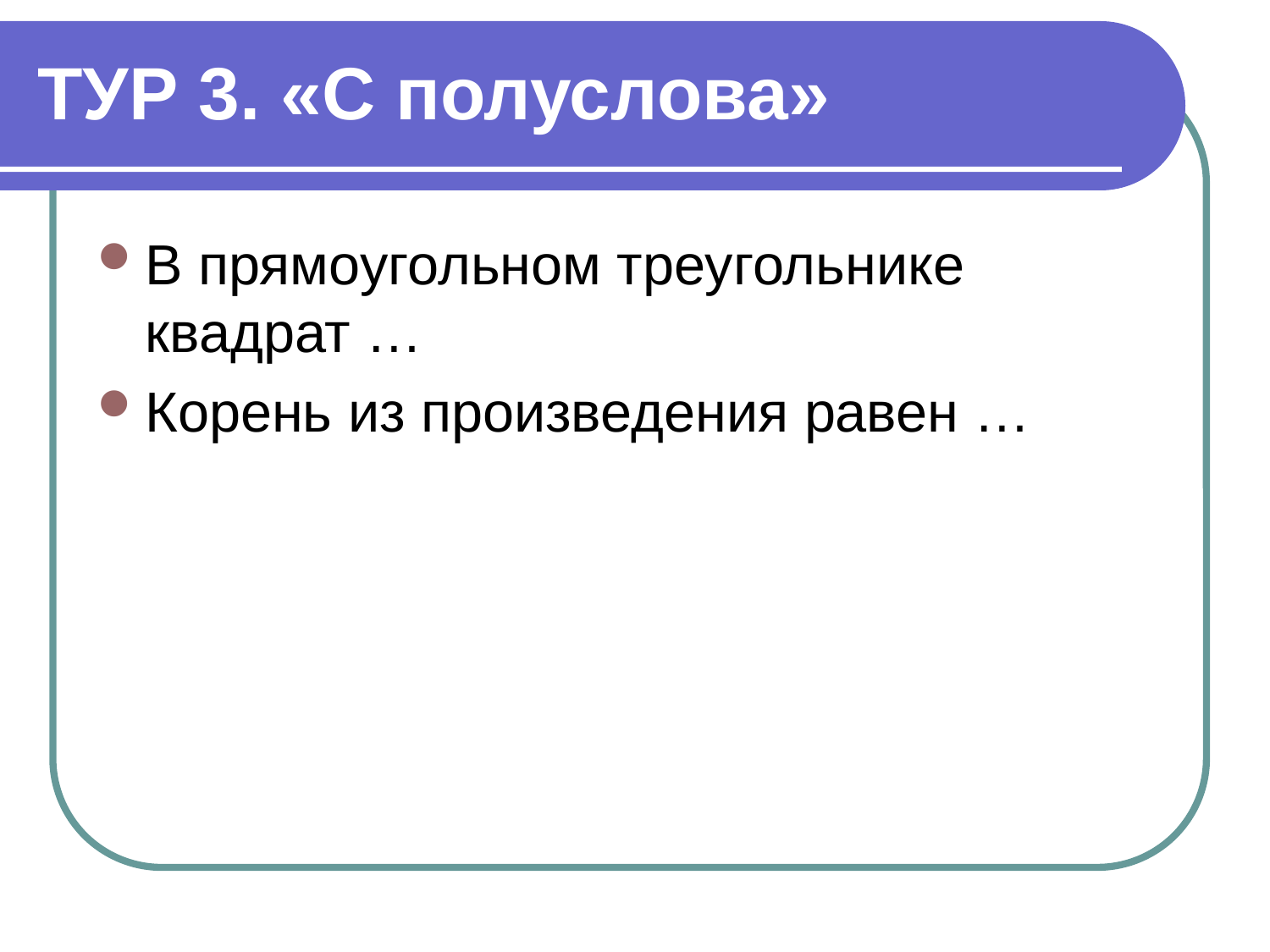

# ТУР 3. «С полуслова»
В прямоугольном треугольнике квадрат …
Корень из произведения равен …